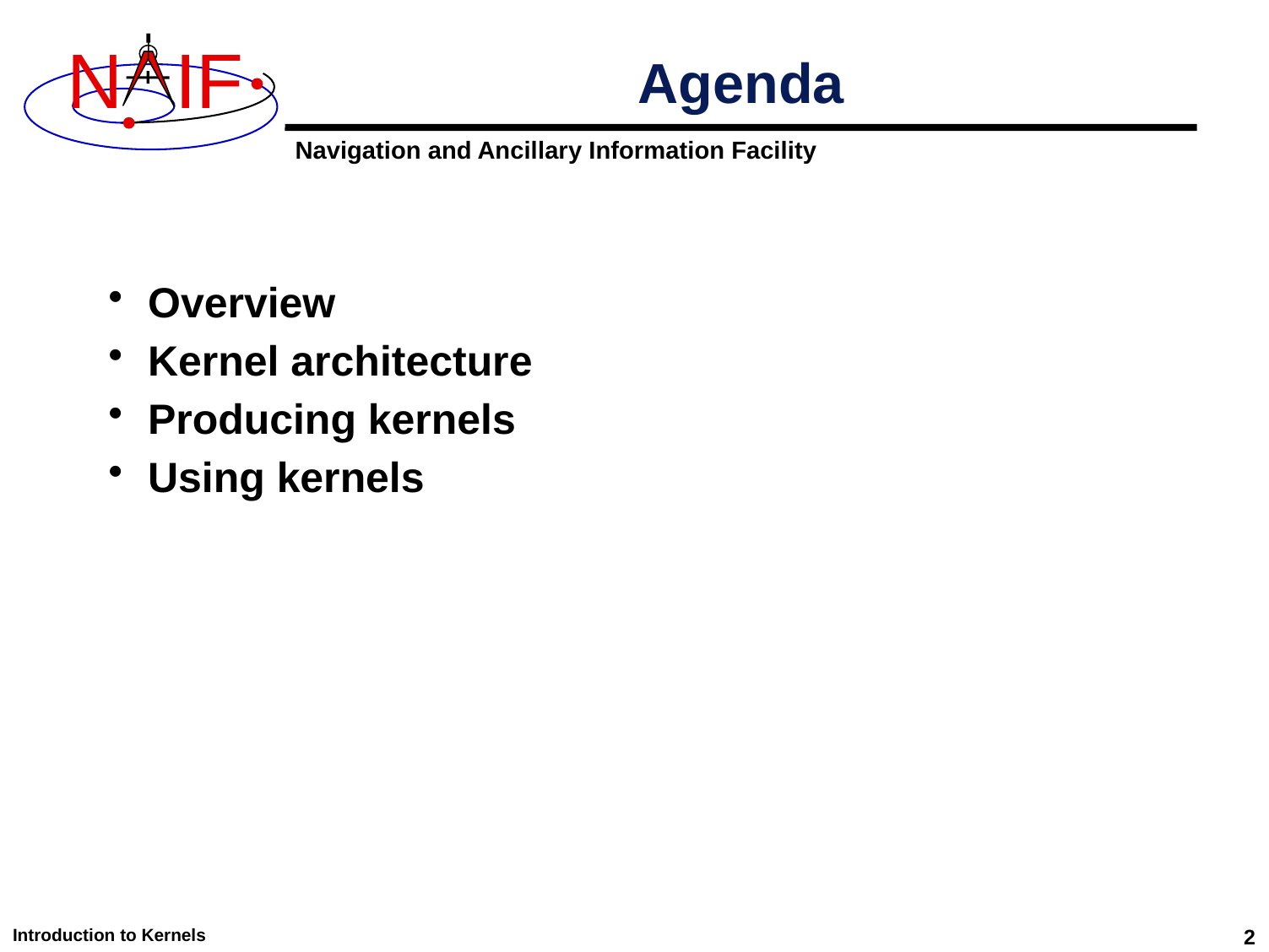

# Agenda
Overview
Kernel architecture
Producing kernels
Using kernels
Introduction to Kernels
2